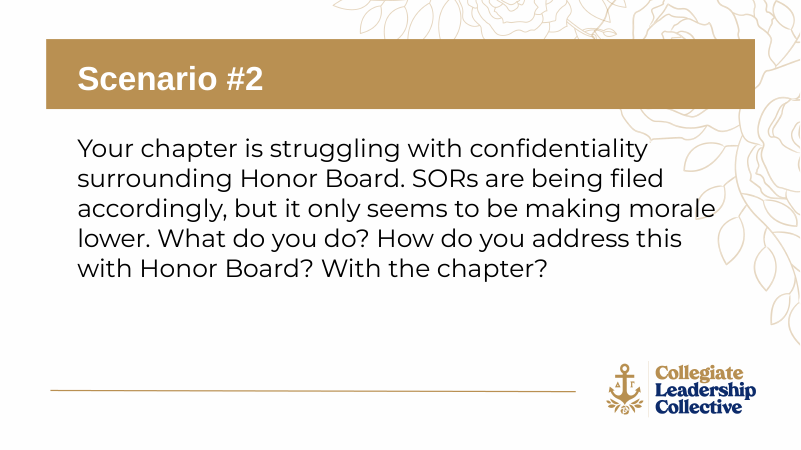

Scenario #2
Your chapter is struggling with confidentiality surrounding Honor Board. SORs are being filed accordingly, but it only seems to be making morale lower. What do you do? How do you address this with Honor Board? With the chapter?